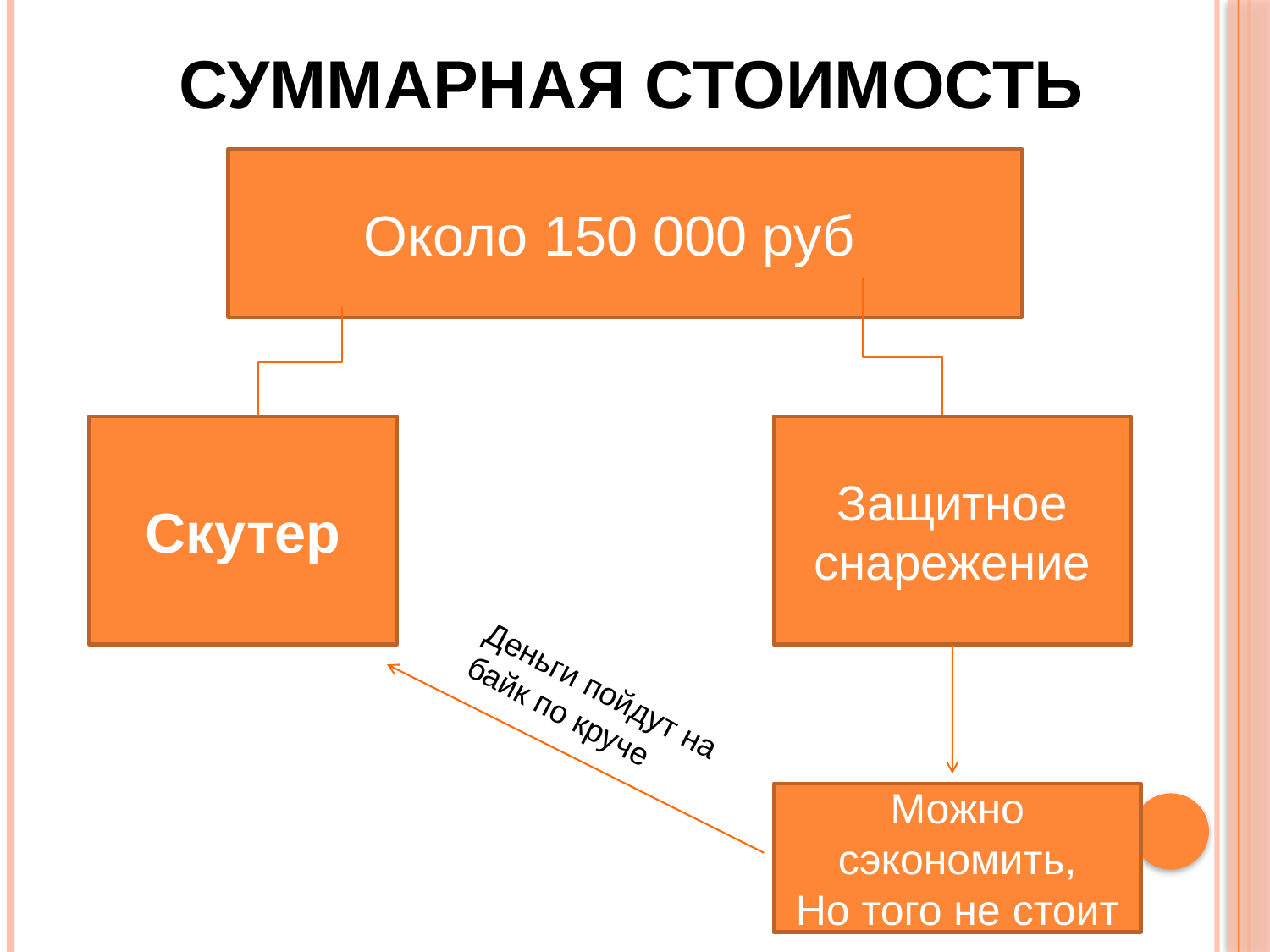

# Суммарная стоимость
Около 150 000 руб

Скутер
Защитное снарежение
Деньги пойдут на байк по круче
Можно сэкономить,
Но того не стоит